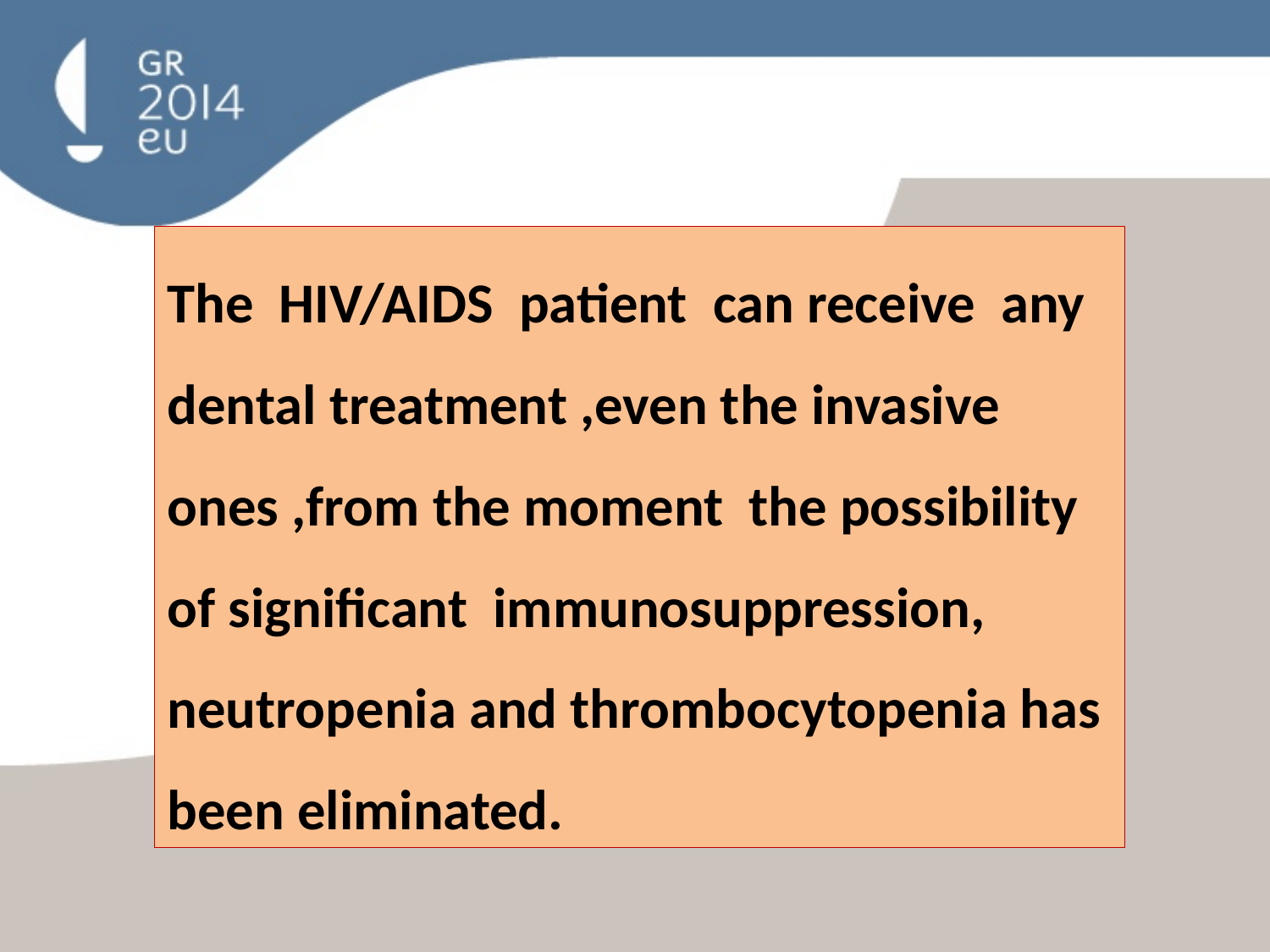

The  HIV/AIDS  patient  can receive  any dental treatment ,even the invasive ones ,from the moment  the possibility  of significant  immunosuppression,  neutropenia and thrombocytopenia has been eliminated.